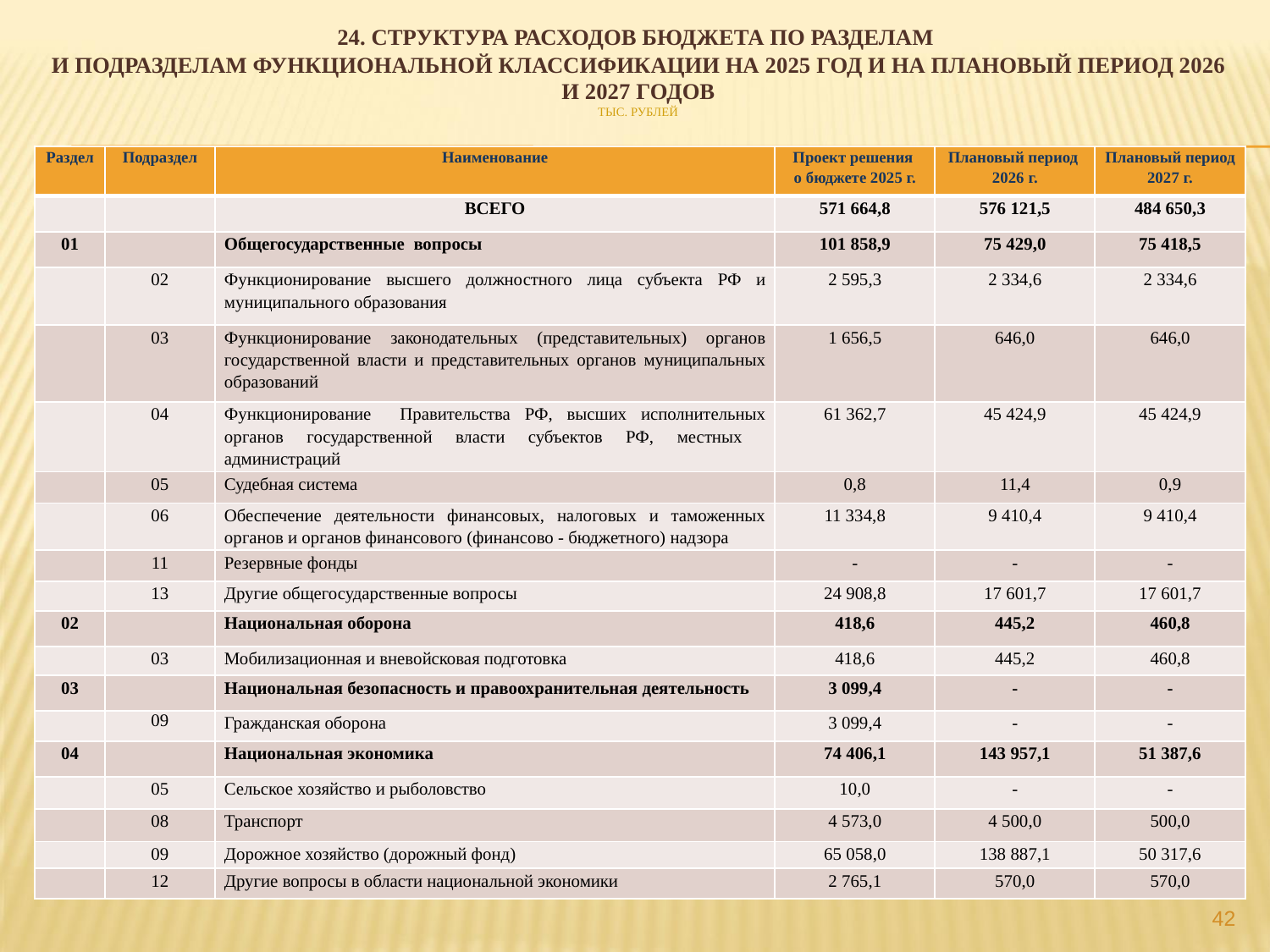

# 24. Структура расходов бюджета по разделам и подразделам функциональной классификации на 2025 год и на плановый период 2026 и 2027 годов тыс. рублей
| Раздел | Подраздел | Наименование | Проект решения о бюджете 2025 г. | Плановый период 2026 г. | Плановый период 2027 г. |
| --- | --- | --- | --- | --- | --- |
|  |  | ВСЕГО | 571 664,8 | 576 121,5 | 484 650,3 |
| 01 |  | Общегосударственные вопросы | 101 858,9 | 75 429,0 | 75 418,5 |
|  | 02 | Функционирование высшего должностного лица субъекта РФ и муниципального образования | 2 595,3 | 2 334,6 | 2 334,6 |
|  | 03 | Функционирование законодательных (представительных) органов государственной власти и представительных органов муниципальных образований | 1 656,5 | 646,0 | 646,0 |
|  | 04 | Функционирование Правительства РФ, высших исполнительных органов государственной власти субъектов РФ, местных администраций | 61 362,7 | 45 424,9 | 45 424,9 |
|  | 05 | Судебная система | 0,8 | 11,4 | 0,9 |
|  | 06 | Обеспечение деятельности финансовых, налоговых и таможенных органов и органов финансового (финансово - бюджетного) надзора | 11 334,8 | 9 410,4 | 9 410,4 |
|  | 11 | Резервные фонды | - | - | - |
|  | 13 | Другие общегосударственные вопросы | 24 908,8 | 17 601,7 | 17 601,7 |
| 02 |  | Национальная оборона | 418,6 | 445,2 | 460,8 |
|  | 03 | Мобилизационная и вневойсковая подготовка | 418,6 | 445,2 | 460,8 |
| 03 |  | Национальная безопасность и правоохранительная деятельность | 3 099,4 | - | - |
|  | 09 | Гражданская оборона | 3 099,4 | - | - |
| 04 |  | Национальная экономика | 74 406,1 | 143 957,1 | 51 387,6 |
|  | 05 | Сельское хозяйство и рыболовство | 10,0 | - | - |
|  | 08 | Транспорт | 4 573,0 | 4 500,0 | 500,0 |
|  | 09 | Дорожное хозяйство (дорожный фонд) | 65 058,0 | 138 887,1 | 50 317,6 |
|  | 12 | Другие вопросы в области национальной экономики | 2 765,1 | 570,0 | 570,0 |
42